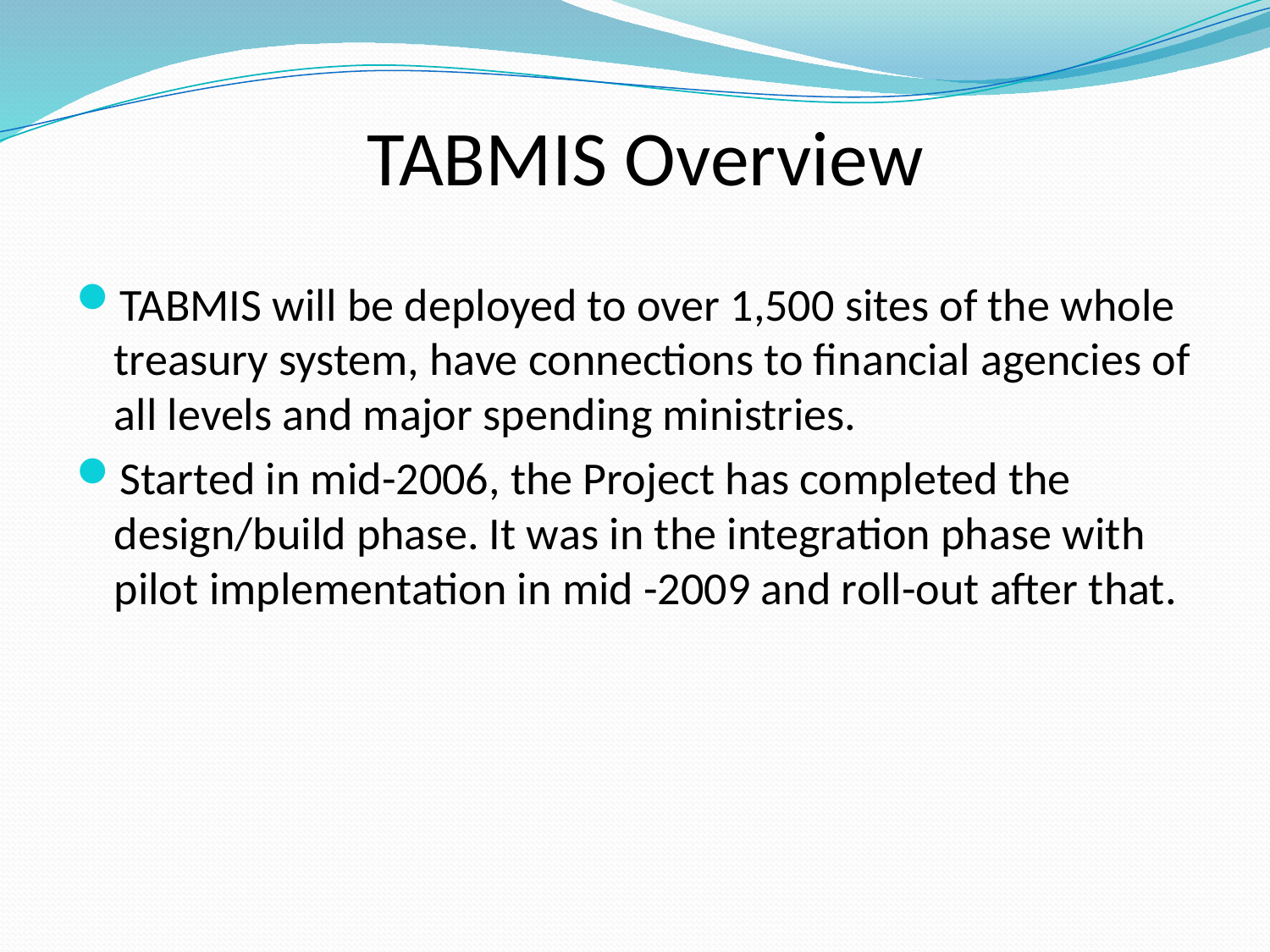

# TABMIS Overview
TABMIS will be deployed to over 1,500 sites of the whole treasury system, have connections to financial agencies of all levels and major spending ministries.
Started in mid-2006, the Project has completed the design/build phase. It was in the integration phase with pilot implementation in mid -2009 and roll-out after that.